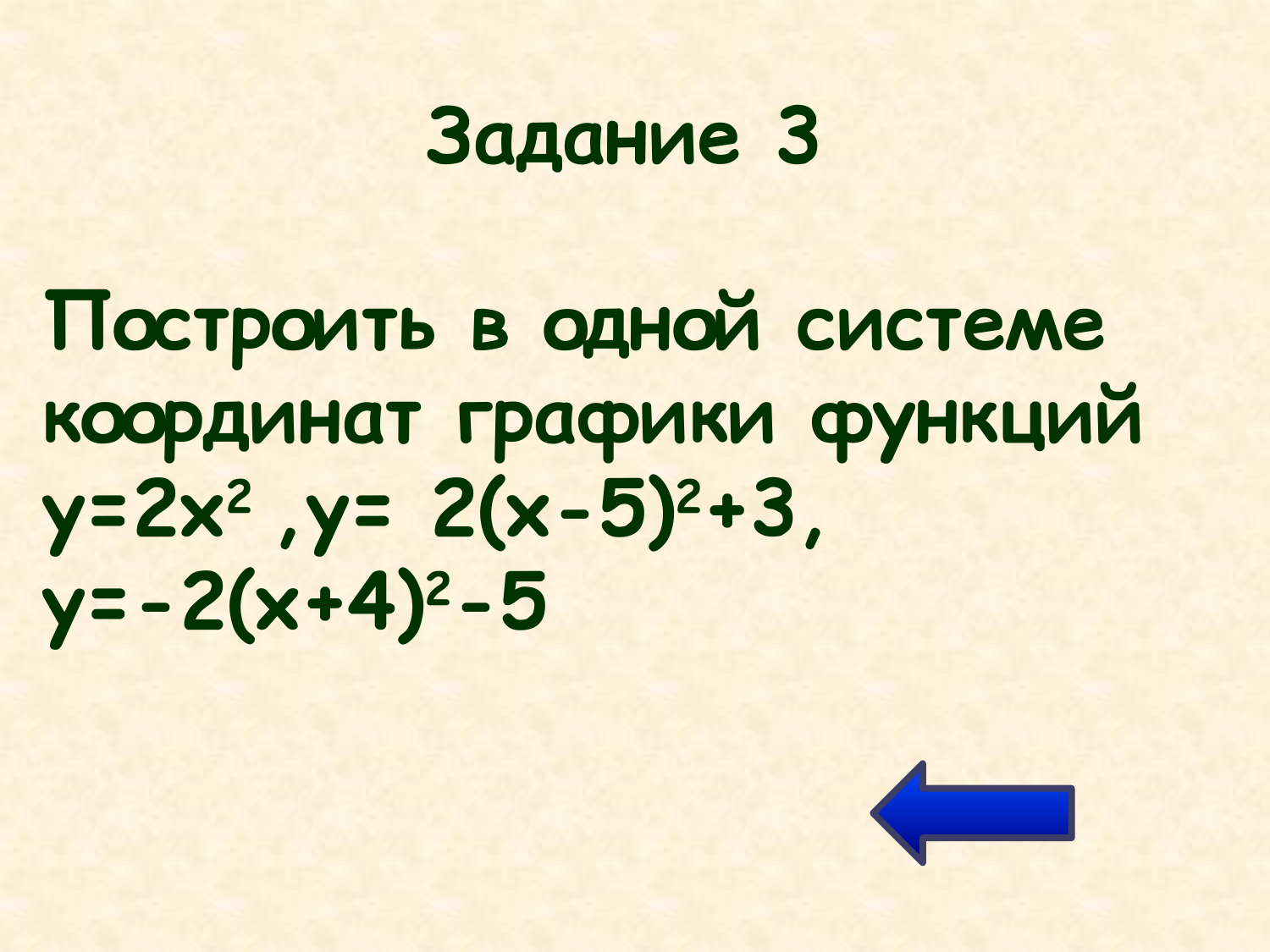

Задание 3

Построить в одной системе координат графики функций у=2х2 ,у= 2(х-5)2+3,
у=-2(х+4)2-5